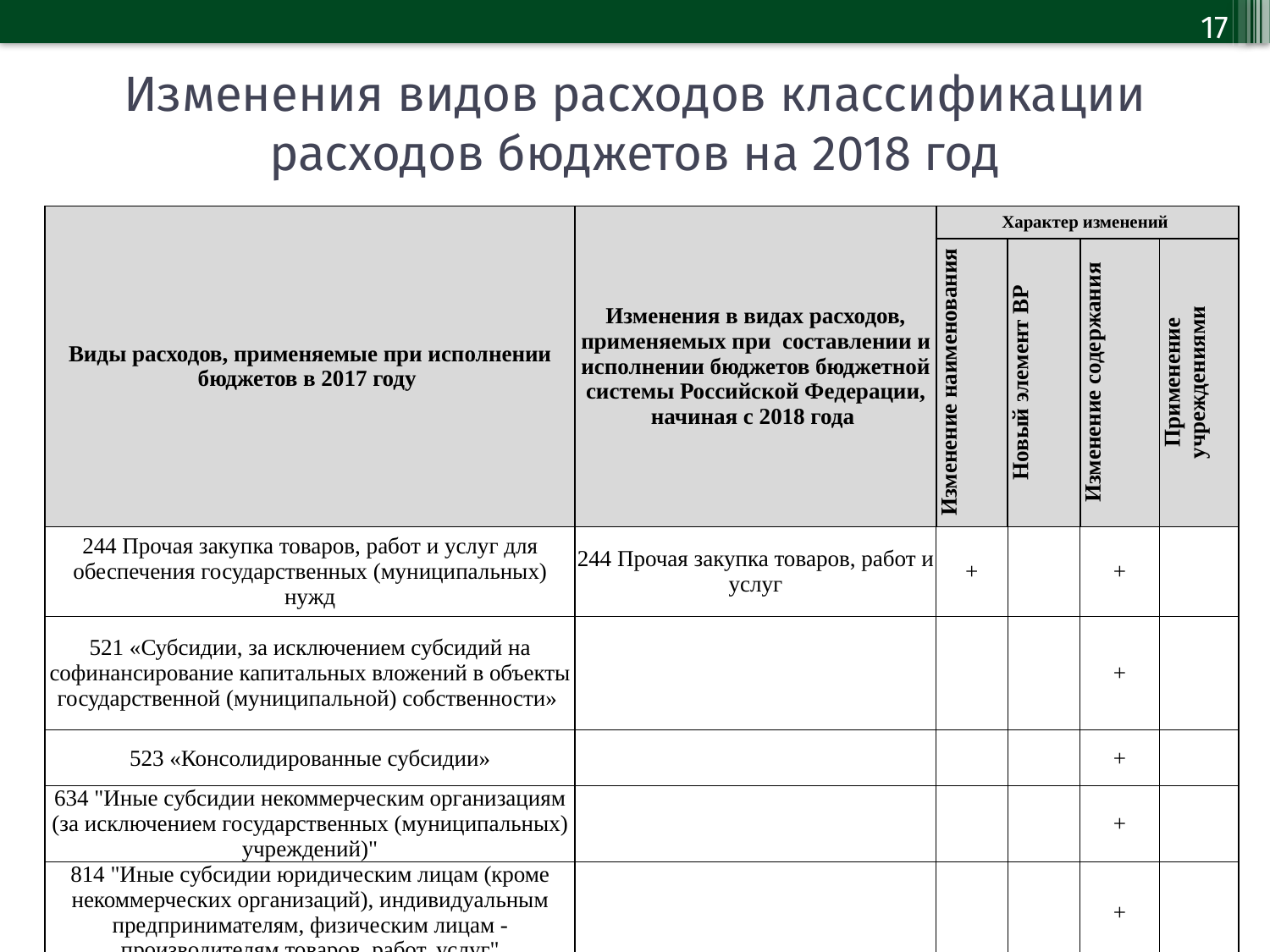

17
Изменения видов расходов классификации расходов бюджетов на 2018 год
| Виды расходов, применяемые при исполнении бюджетов в 2017 году | Изменения в видах расходов, применяемых при составлении и исполнении бюджетов бюджетной системы Российской Федерации, начиная с 2018 года | Характер изменений |  |  |  |
| --- | --- | --- | --- | --- | --- |
|  |  | Изменение наименования | Новый элемент ВР | Изменение содержания | Применение учреждениями |
| 244 Прочая закупка товаров, работ и услуг для обеспечения государственных (муниципальных) нужд | 244 Прочая закупка товаров, работ и услуг | + |  | + |  |
| 521 «Субсидии, за исключением субсидий на софинансирование капитальных вложений в объекты государственной (муниципальной) собственности» |  |  |  | + |  |
| 523 «Консолидированные субсидии» |  |  |  | + |  |
| 634 "Иные субсидии некоммерческим организациям (за исключением государственных (муниципальных) учреждений)" |  |  |  | + |  |
| 814 "Иные субсидии юридическим лицам (кроме некоммерческих организаций), индивидуальным предпринимателям, физическим лицам - производителям товаров, работ, услуг" |  |  |  | + |  |
| 815 «Субсидии юридическим лицам на осуществление капитальных вложений в объекты недвижимого имущества» |  |  | + |  |  |